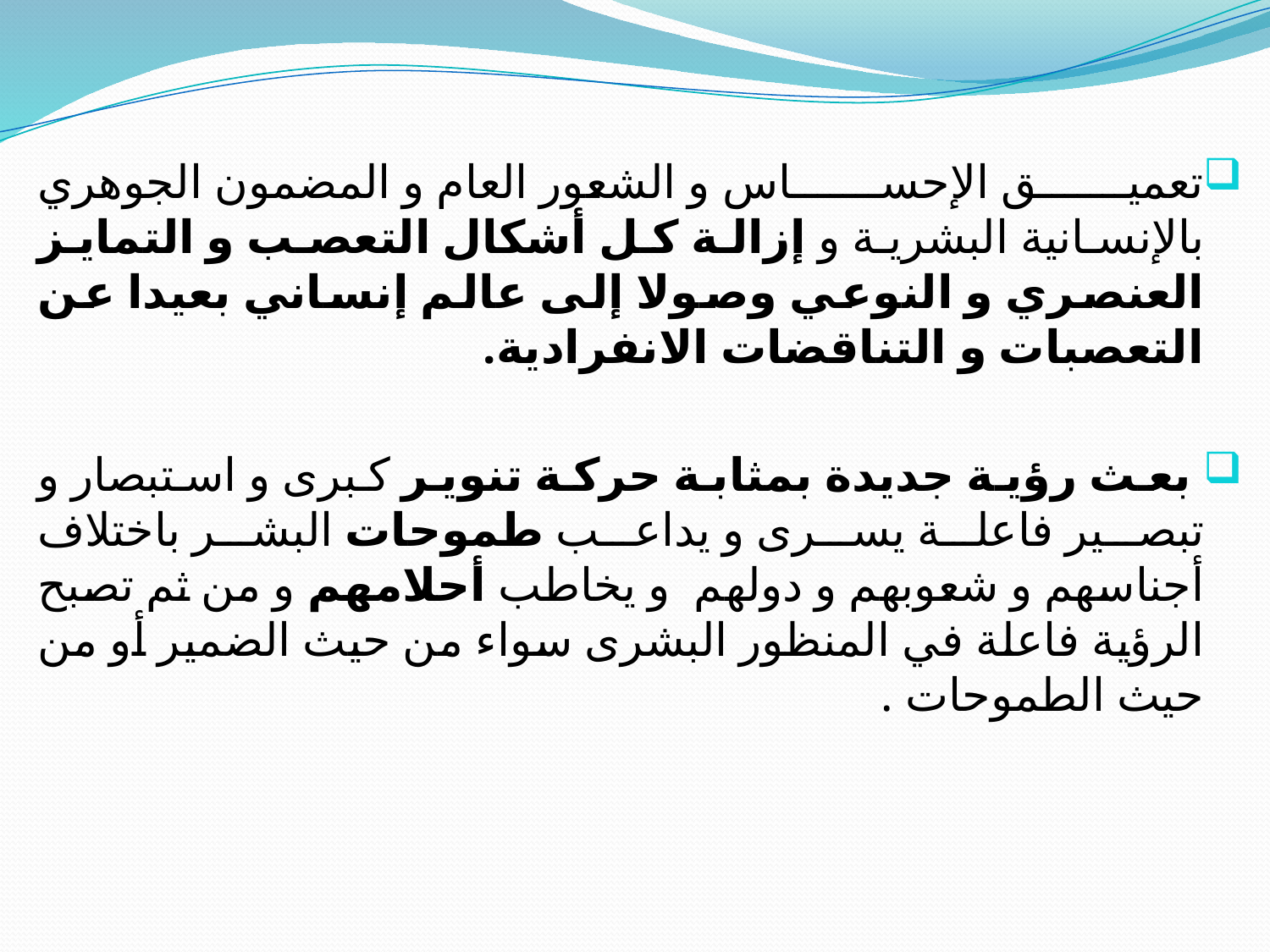

تعميق الإحساس و الشعور العام و المضمون الجوهري بالإنسانية البشرية و إزالة كل أشكال التعصب و التمايز العنصري و النوعي وصولا إلى عالم إنساني بعيدا عن التعصبات و التناقضات الانفرادية.

 بعث رؤية جديدة بمثابة حركة تنوير كبرى و استبصار و تبصير فاعلة يسرى و يداعب طموحات البشر باختلاف أجناسهم و شعوبهم و دولهم  و يخاطب أحلامهم و من ثم تصبح الرؤية فاعلة في المنظور البشرى سواء من حيث الضمير أو من حيث الطموحات .